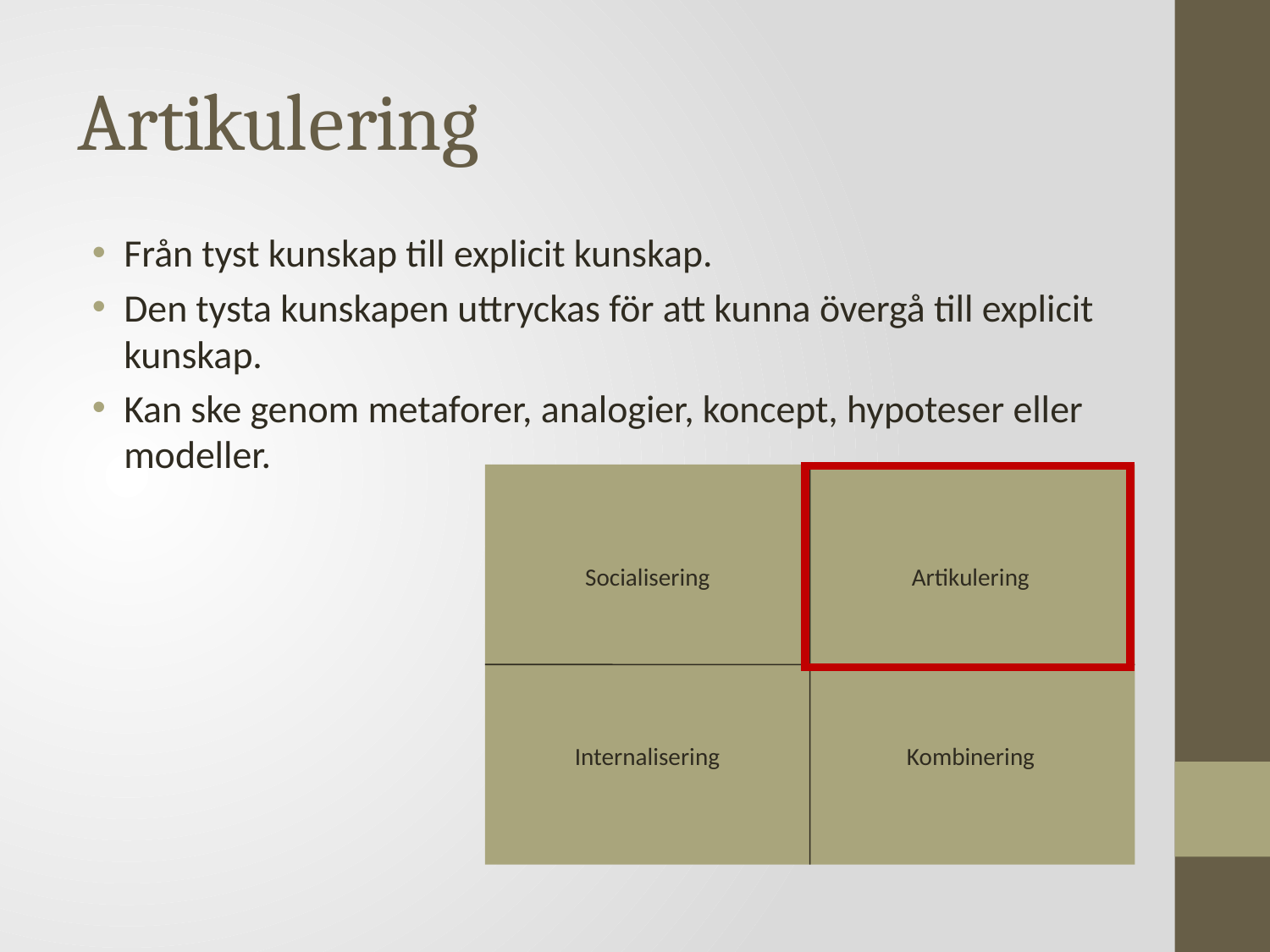

# Artikulering
Från tyst kunskap till explicit kunskap.
Den tysta kunskapen uttryckas för att kunna övergå till explicit kunskap.
Kan ske genom metaforer, analogier, koncept, hypoteser eller modeller.

Socialisering
Artikulering
Internalisering
Kombinering